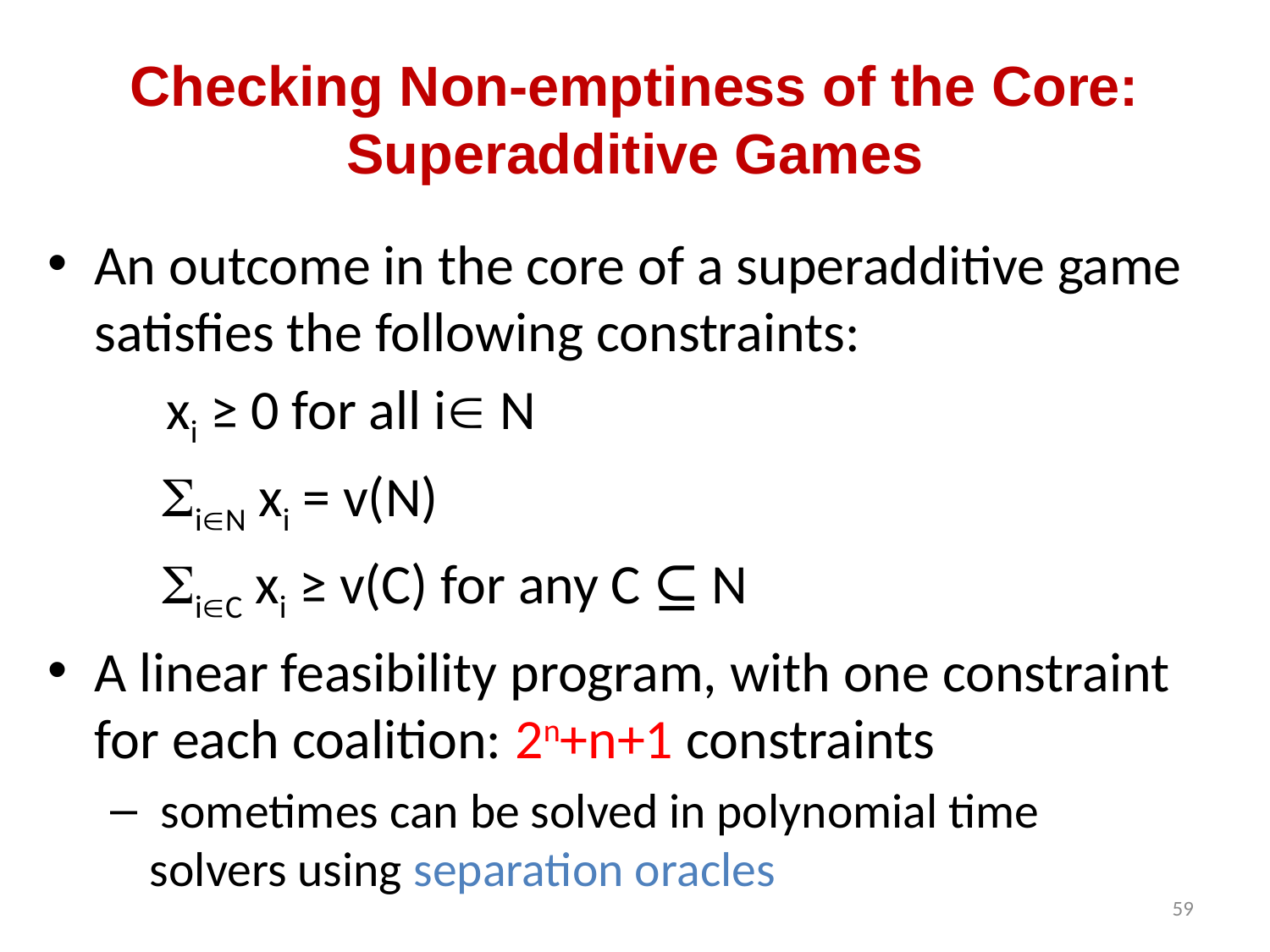

# Checking Non-emptiness of the Core: Superadditive Games
An outcome in the core of a superadditive game satisfies the following constraints:
          xi ≥ 0 for all i∈ N
         Σi∈N xi = v(N)
         Σi∈C xi ≥ v(C) for any C ⊆ N
A linear feasibility program, with one constraint
for each coalition: 2n+n+1 constraints
 sometimes can be solved in polynomial time  solvers using separation oracles
59